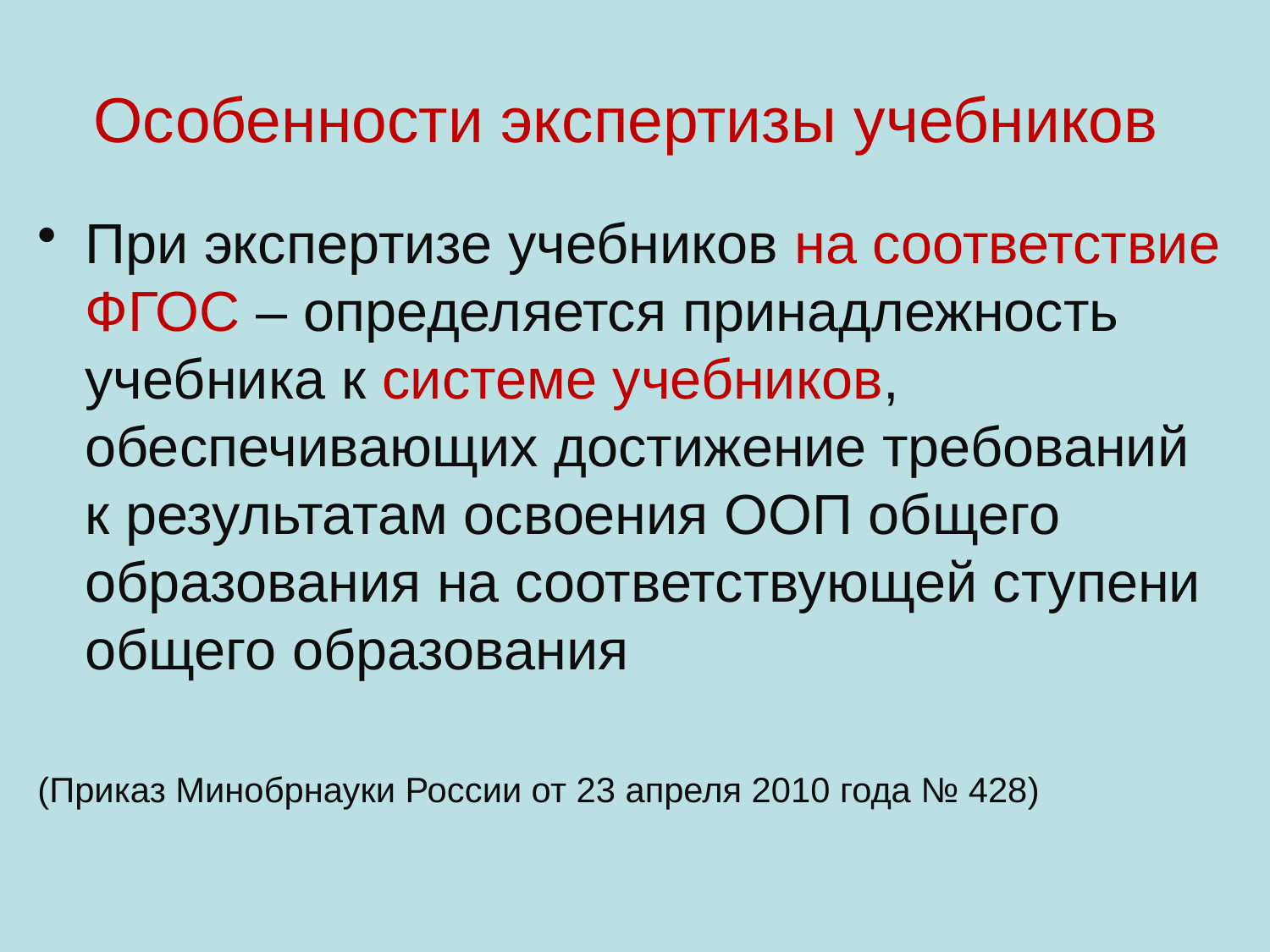

Особенности экспертизы учебников
При экспертизе учебников на соответствие ФГОС – определяется принадлежность учебника к системе учебников, обеспечивающих достижение требований к результатам освоения ООП общего образования на соответствующей ступени общего образования

(Приказ Минобрнауки России от 23 апреля 2010 года № 428)